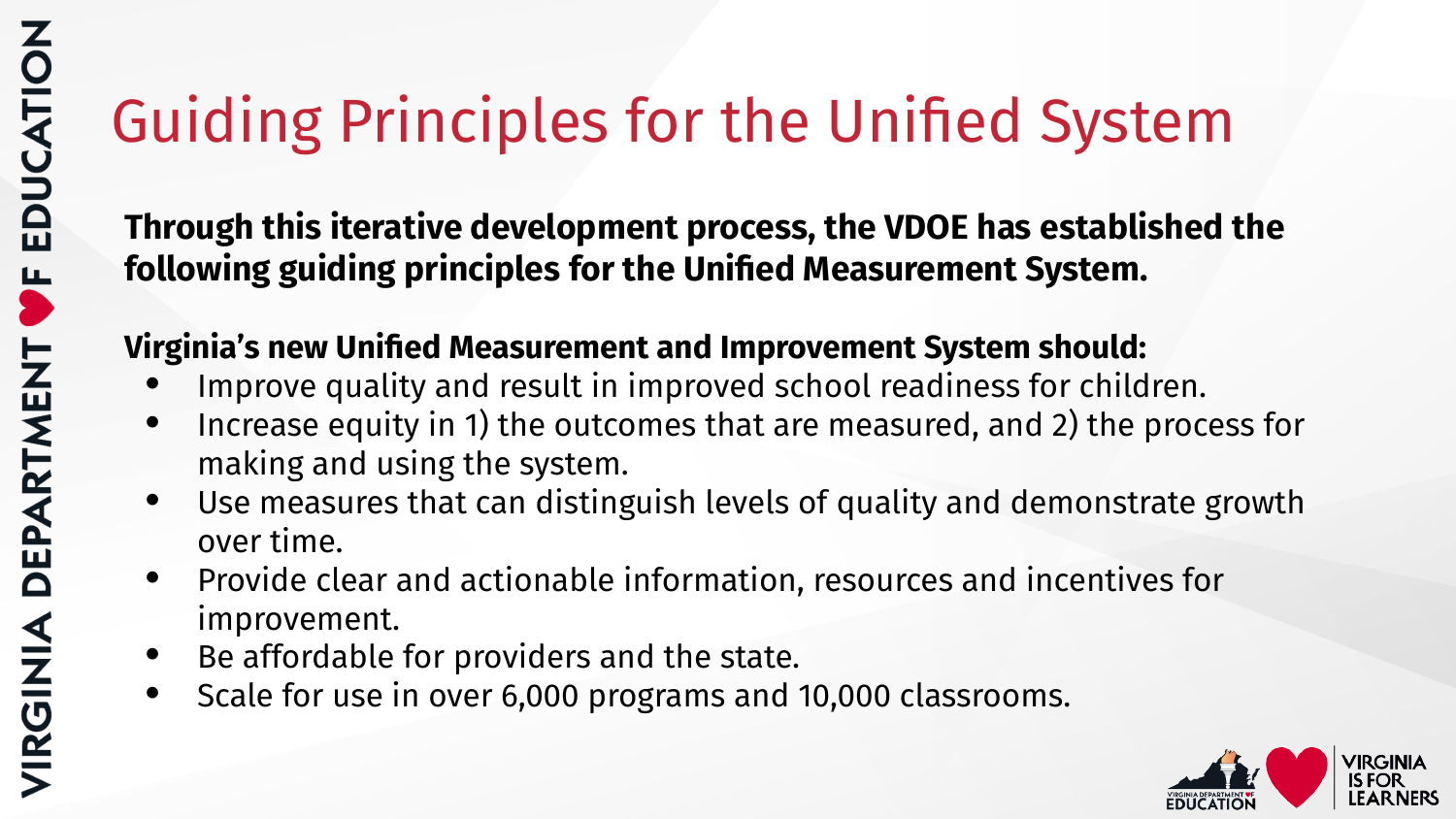

# Guiding Principles for the Unified System
Through this iterative development process, the VDOE has established the following guiding principles for the Unified Measurement System.

Virginia’s new Unified Measurement and Improvement System should:
Improve quality and result in improved school readiness for children.
Increase equity in 1) the outcomes that are measured, and 2) the process for making and using the system.
Use measures that can distinguish levels of quality and demonstrate growth over time.
Provide clear and actionable information, resources and incentives for improvement.
Be affordable for providers and the state.
Scale for use in over 6,000 programs and 10,000 classrooms.